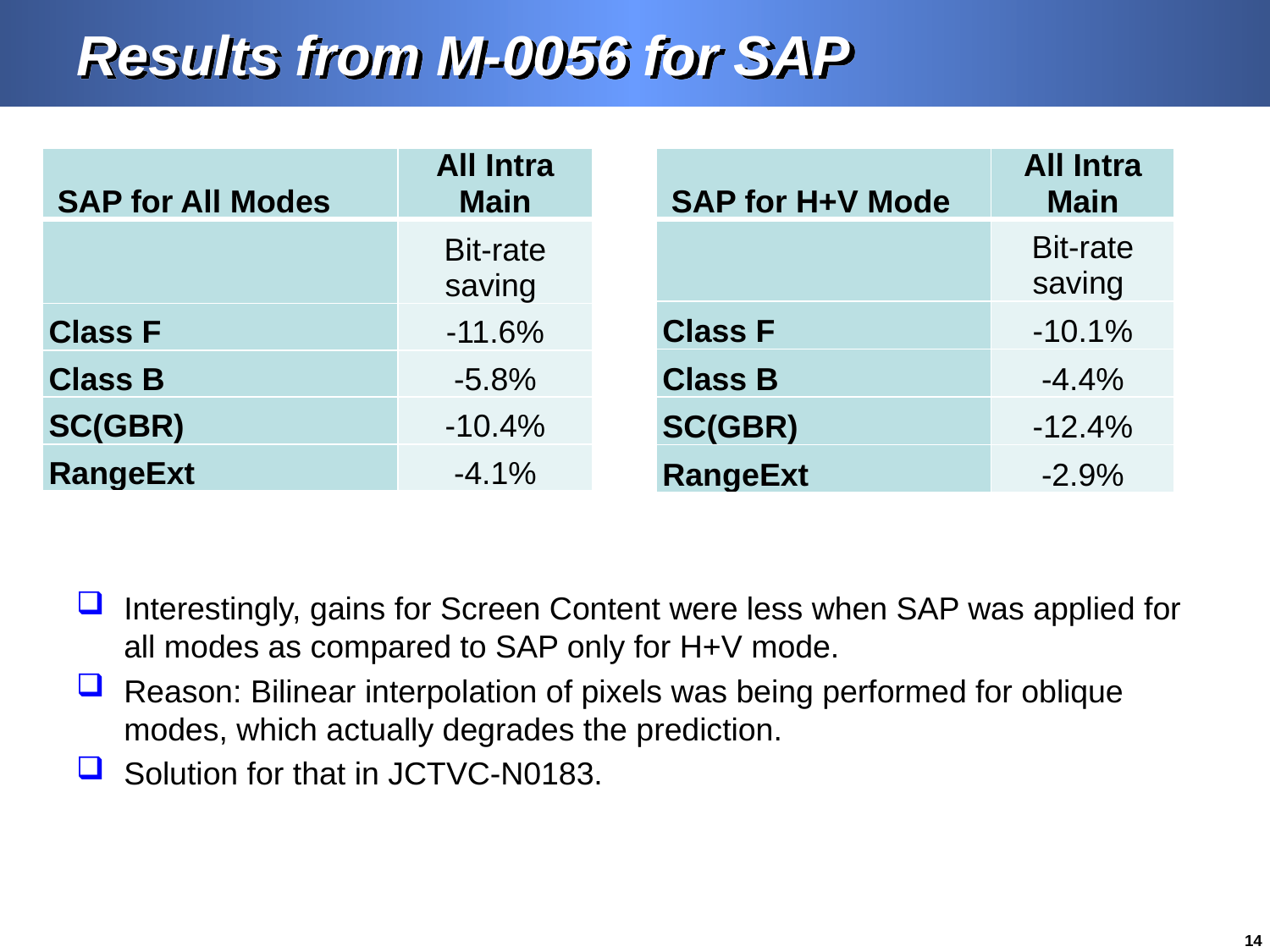

# Results from M-0056 for SAP
| SAP for All Modes | All Intra Main |
| --- | --- |
|  | Bit-rate saving |
| Class F | -11.6% |
| Class B | -5.8% |
| SC(GBR) | -10.4% |
| RangeExt | -4.1% |
| SAP for H+V Mode | All Intra Main |
| --- | --- |
|  | Bit-rate saving |
| Class F | -10.1% |
| Class B | -4.4% |
| SC(GBR) | -12.4% |
| RangeExt | -2.9% |
Interestingly, gains for Screen Content were less when SAP was applied for all modes as compared to SAP only for H+V mode.
Reason: Bilinear interpolation of pixels was being performed for oblique modes, which actually degrades the prediction.
Solution for that in JCTVC-N0183.
14